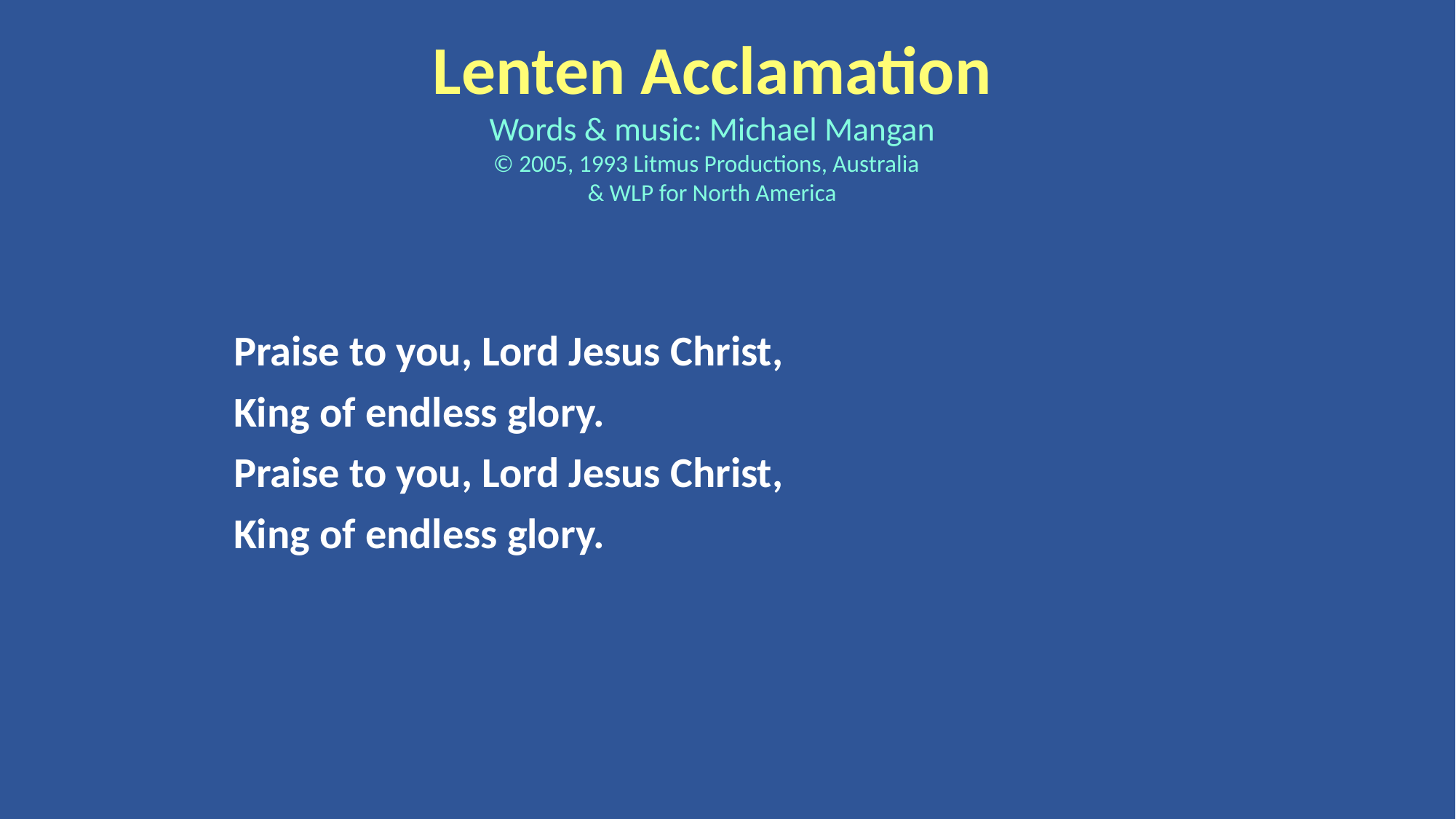

Lenten Acclamation
Words & music: Michael Mangan
© 2005, 1993 Litmus Productions, Australia
& WLP for North America
Praise to you, Lord Jesus Christ,
King of endless glory.
Praise to you, Lord Jesus Christ,
King of endless glory.